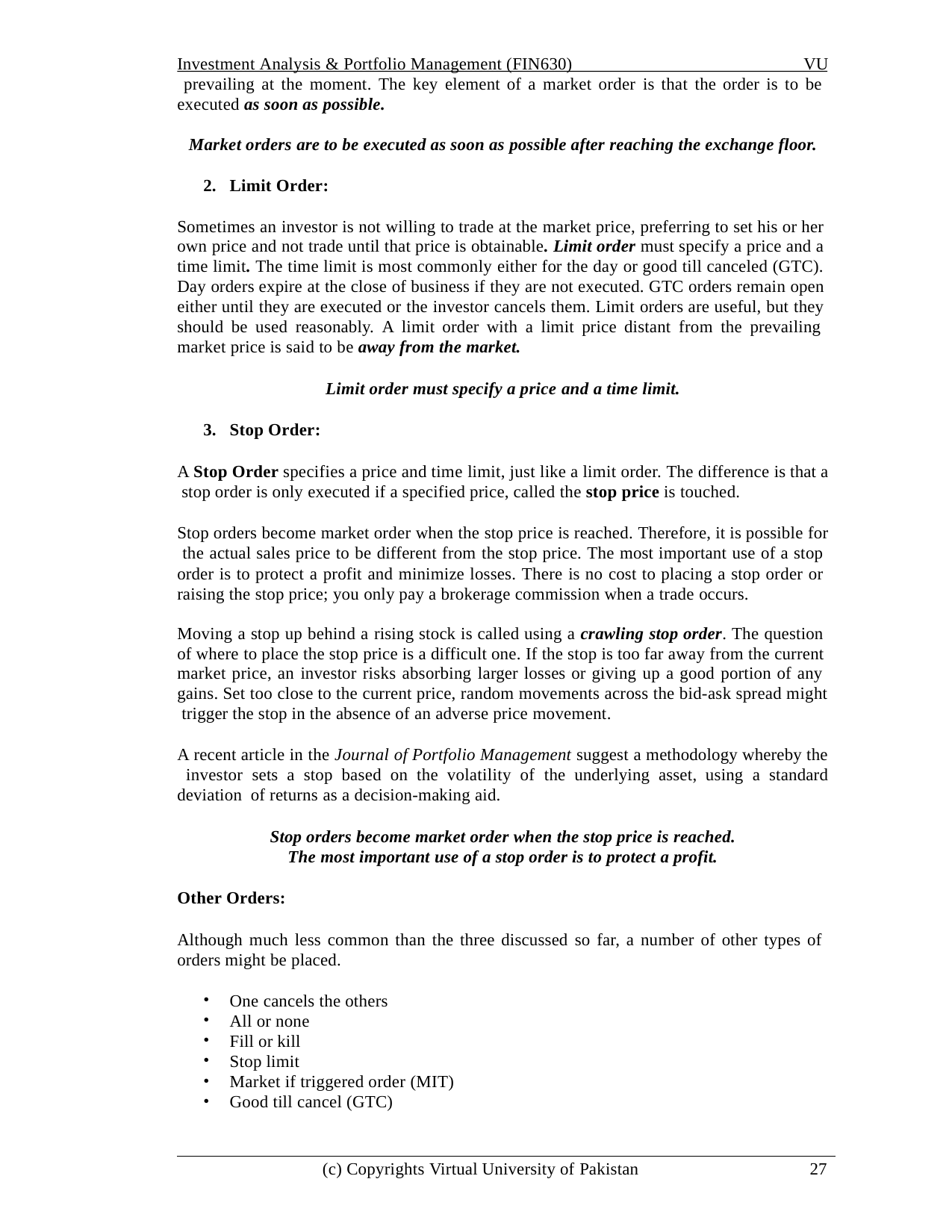

Investment Analysis & Portfolio Management (FIN630)	VU  prevailing at the moment. The key element of a market order is that the order is to be  executed as soon as possible.

Market orders are to be executed as soon as possible after reaching the exchange floor.

Limit Order:

Sometimes an investor is not willing to trade at the market price, preferring to set his or her  own price and not trade until that price is obtainable. Limit order must specify a price and a  time limit. The time limit is most commonly either for the day or good till canceled (GTC).  Day orders expire at the close of business if they are not executed. GTC orders remain open  either until they are executed or the investor cancels them. Limit orders are useful, but they  should be used reasonably. A limit order with a limit price distant from the prevailing  market price is said to be away from the market.

Limit order must specify a price and a time limit.

Stop Order:

A Stop Order specifies a price and time limit, just like a limit order. The difference is that a  stop order is only executed if a specified price, called the stop price is touched.

Stop orders become market order when the stop price is reached. Therefore, it is possible for  the actual sales price to be different from the stop price. The most important use of a stop  order is to protect a profit and minimize losses. There is no cost to placing a stop order or  raising the stop price; you only pay a brokerage commission when a trade occurs.

Moving a stop up behind a rising stock is called using a crawling stop order. The question  of where to place the stop price is a difficult one. If the stop is too far away from the current  market price, an investor risks absorbing larger losses or giving up a good portion of any  gains. Set too close to the current price, random movements across the bid-ask spread might  trigger the stop in the absence of an adverse price movement.

A recent article in the Journal of Portfolio Management suggest a methodology whereby the  investor sets a stop based on the volatility of the underlying asset, using a standard deviation  of returns as a decision-making aid.

Stop orders become market order when the stop price is reached.
The most important use of a stop order is to protect a profit.

Other Orders:

Although much less common than the three discussed so far, a number of other types of  orders might be placed.

One cancels the others
All or none
Fill or kill
Stop limit
Market if triggered order (MIT)
Good till cancel (GTC)

(c) Copyrights Virtual University of Pakistan
27